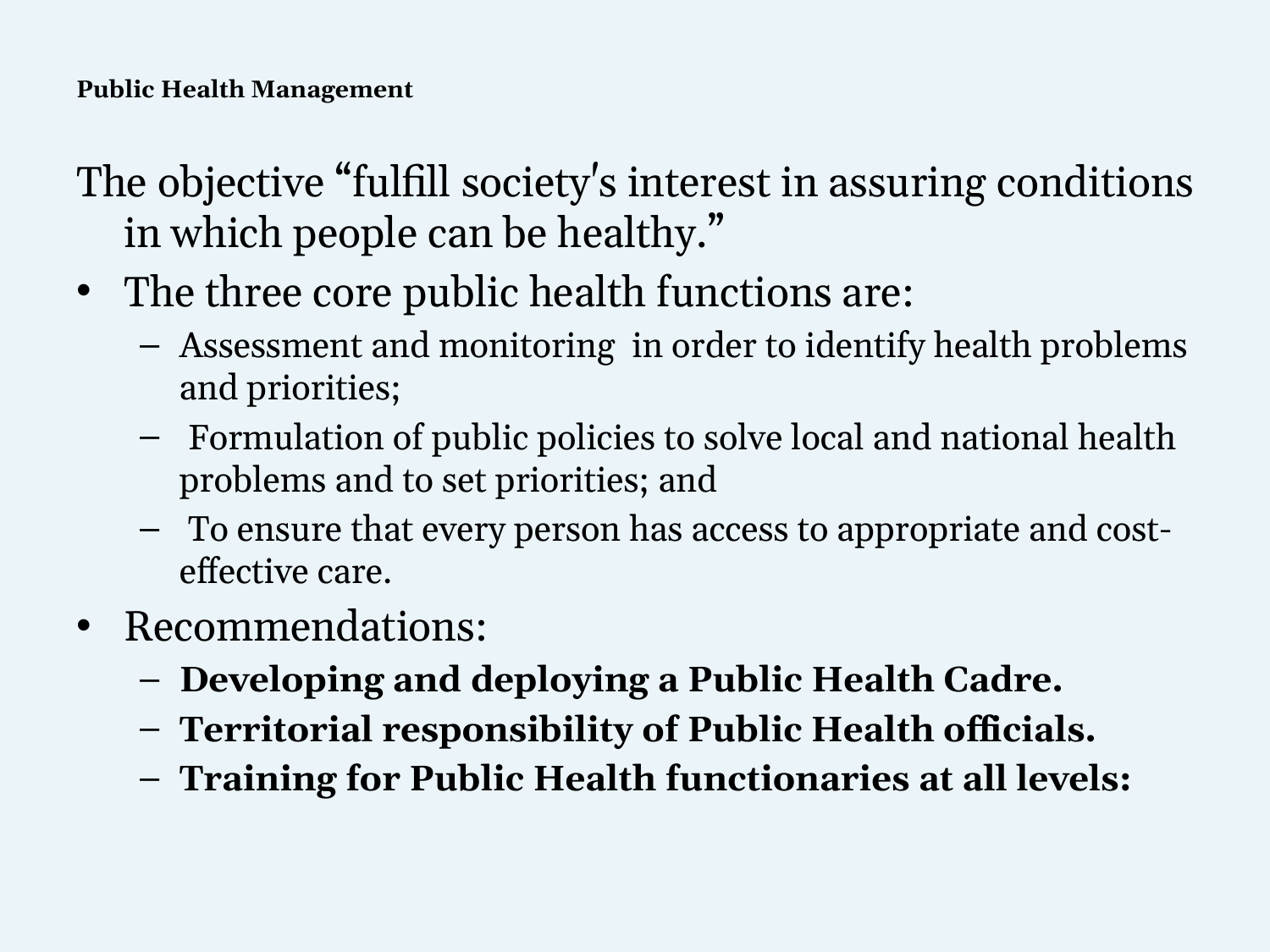

# Public Health Management
The objective “fulfill society's interest in assuring conditions in which people can be healthy.”
The three core public health functions are:
Assessment and monitoring  in order to identify health problems and priorities;
 Formulation of public policies to solve local and national health problems and to set priorities; and
 To ensure that every person has access to appropriate and cost-effective care.
Recommendations:
Developing and deploying a Public Health Cadre.
Territorial responsibility of Public Health officials.
Training for Public Health functionaries at all levels: